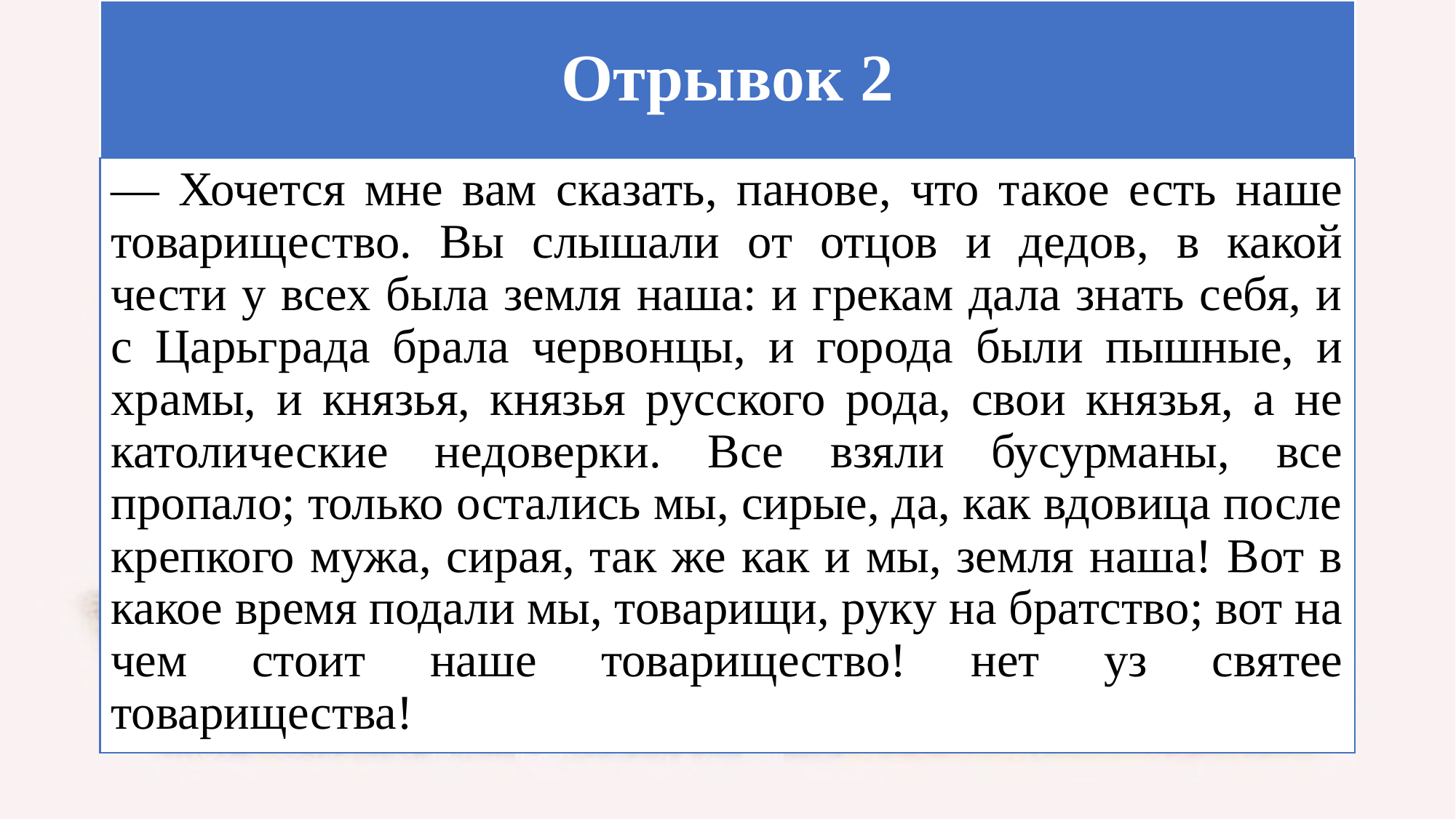

# Отрывок 2
— Хочется мне вам сказать, панове, что такое есть наше товарищество. Вы слышали от отцов и дедов, в какой чести у всех была земля наша: и грекам дала знать себя, и с Царьграда брала червонцы, и города были пышные, и храмы, и князья, князья русского рода, свои князья, а не католические недоверки. Все взяли бусурманы, все пропало; только остались мы, сирые, да, как вдовица после крепкого мужа, сирая, так же как и мы, земля наша! Вот в какое время подали мы, товарищи, руку на братство; вот на чем стоит наше товарищество! нет уз святее товарищества!